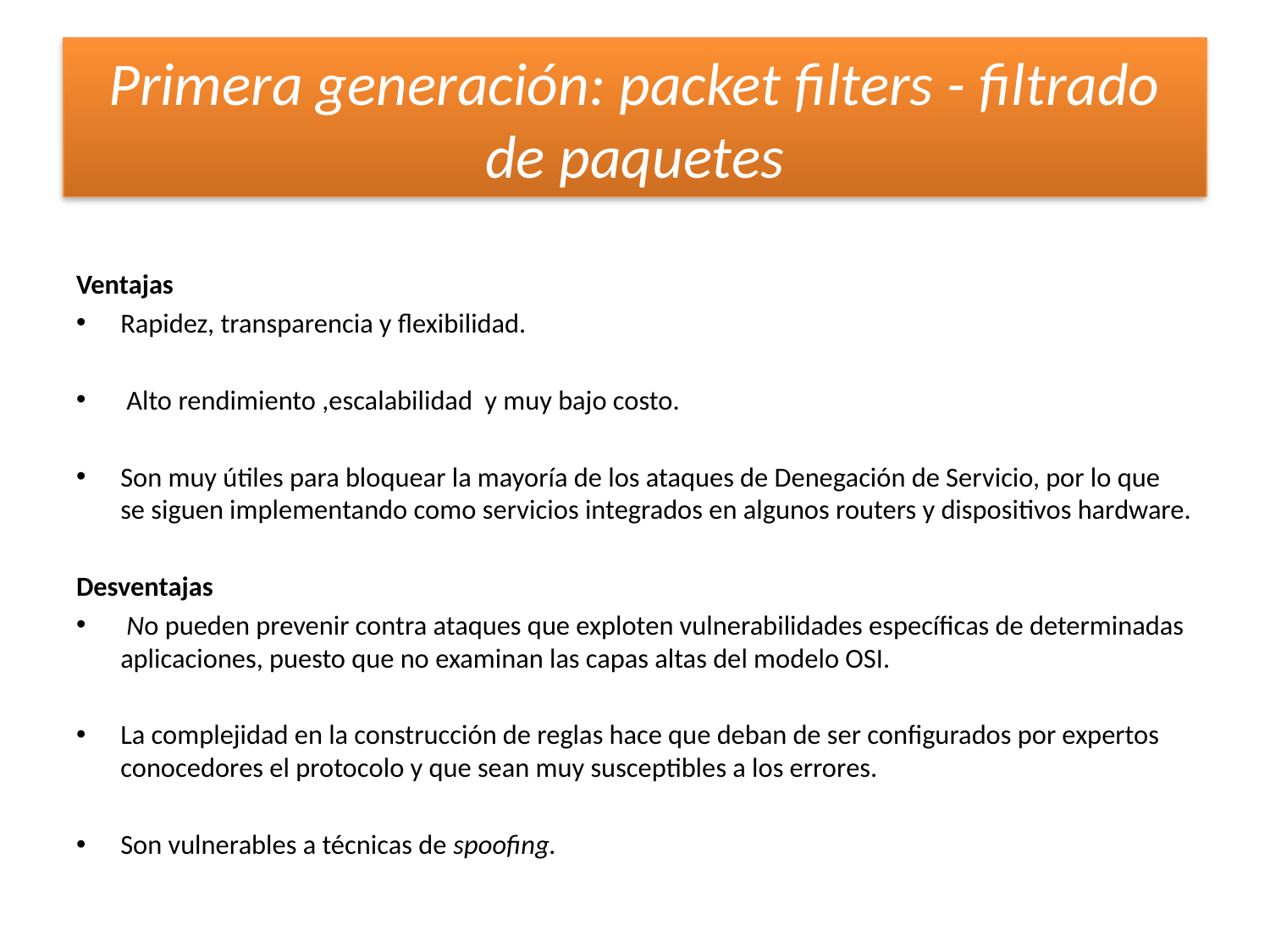

# Primera generación: packet filters - filtrado de paquetes

Ventajas
Rapidez, transparencia y flexibilidad.

 Alto rendimiento ,escalabilidad  y muy bajo costo.

Son muy útiles para bloquear la mayoría de los ataques de Denegación de Servicio, por lo que  se siguen implementando como servicios integrados en algunos routers y dispositivos hardware.

Desventajas
 No pueden prevenir contra ataques que exploten vulnerabilidades específicas de determinadas aplicaciones, puesto que no examinan las capas altas del modelo OSI.

La complejidad en la construcción de reglas hace que deban de ser configurados por expertos conocedores el protocolo y que sean muy susceptibles a los errores.

Son vulnerables a técnicas de spoofing.